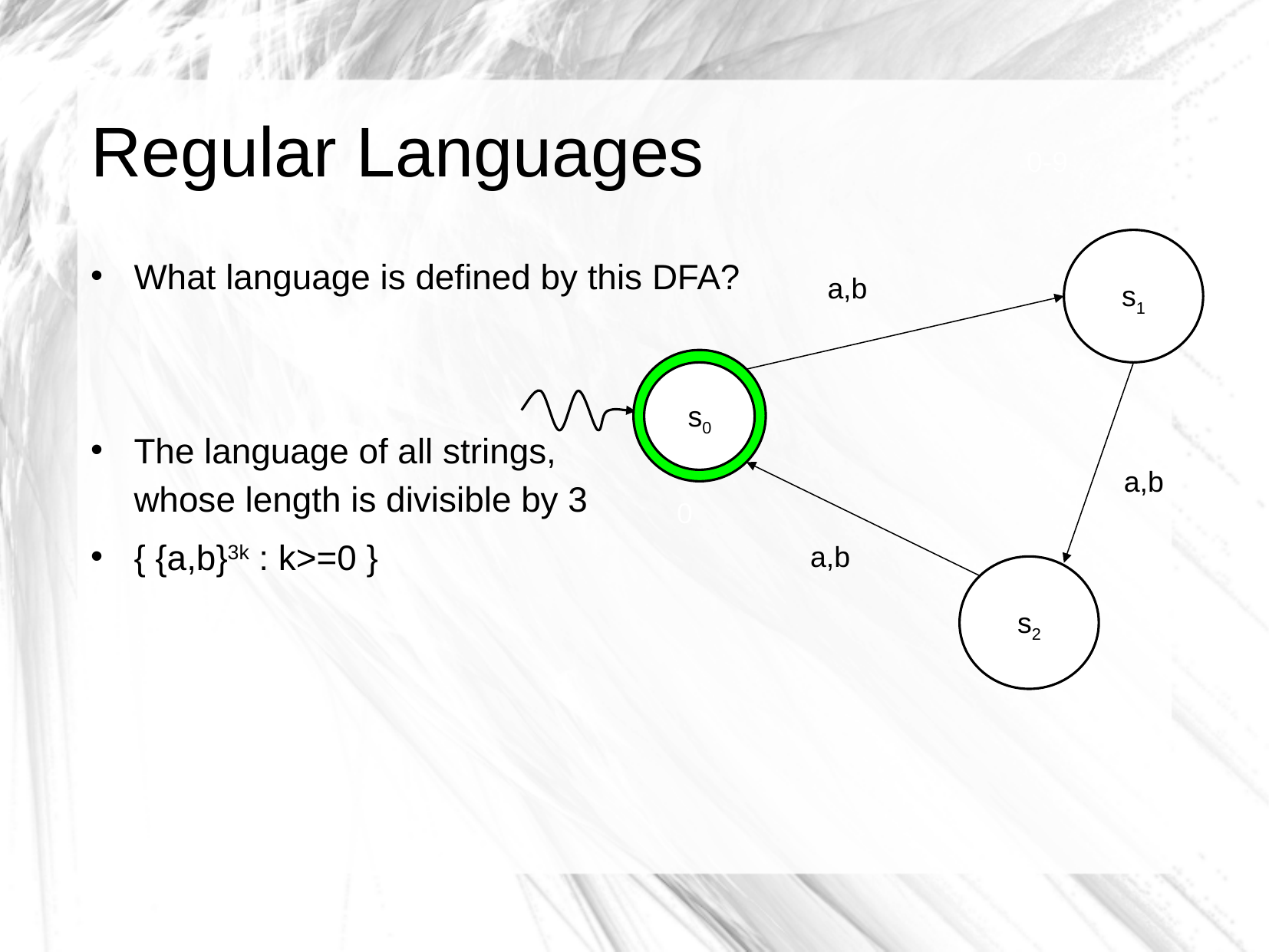

# Regular Languages
0-9
s1
What language is defined by this DFA?

The language of all strings,
whose length is divisible by 3
{ {a,b}3k : k>=0 }
a,b

  s0

a,b
0
a,b
s2